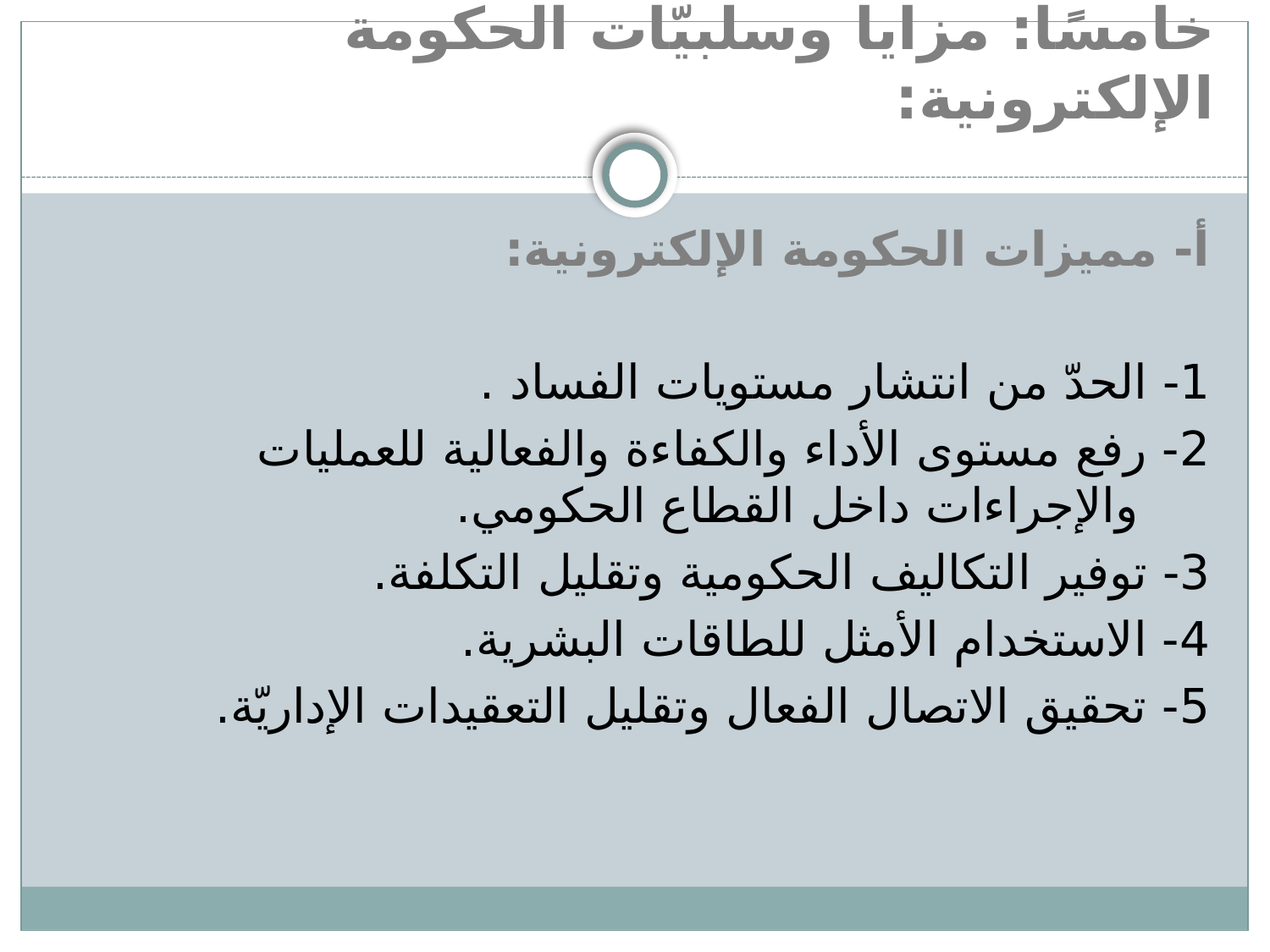

# خامسًا: مزايا وسلبيّات الحكومة الإلكترونية:
أ- مميزات الحكومة الإلكترونية:

1- الحدّ من انتشار مستويات الفساد .
2- رفع مستوى الأداء والكفاءة والفعالية للعمليات والإجراءات داخل القطاع الحكومي.
3- توفير التكاليف الحكومية وتقليل التكلفة.
4- الاستخدام الأمثل للطاقات البشرية.
5- تحقيق الاتصال الفعال وتقليل التعقيدات الإداريّة.